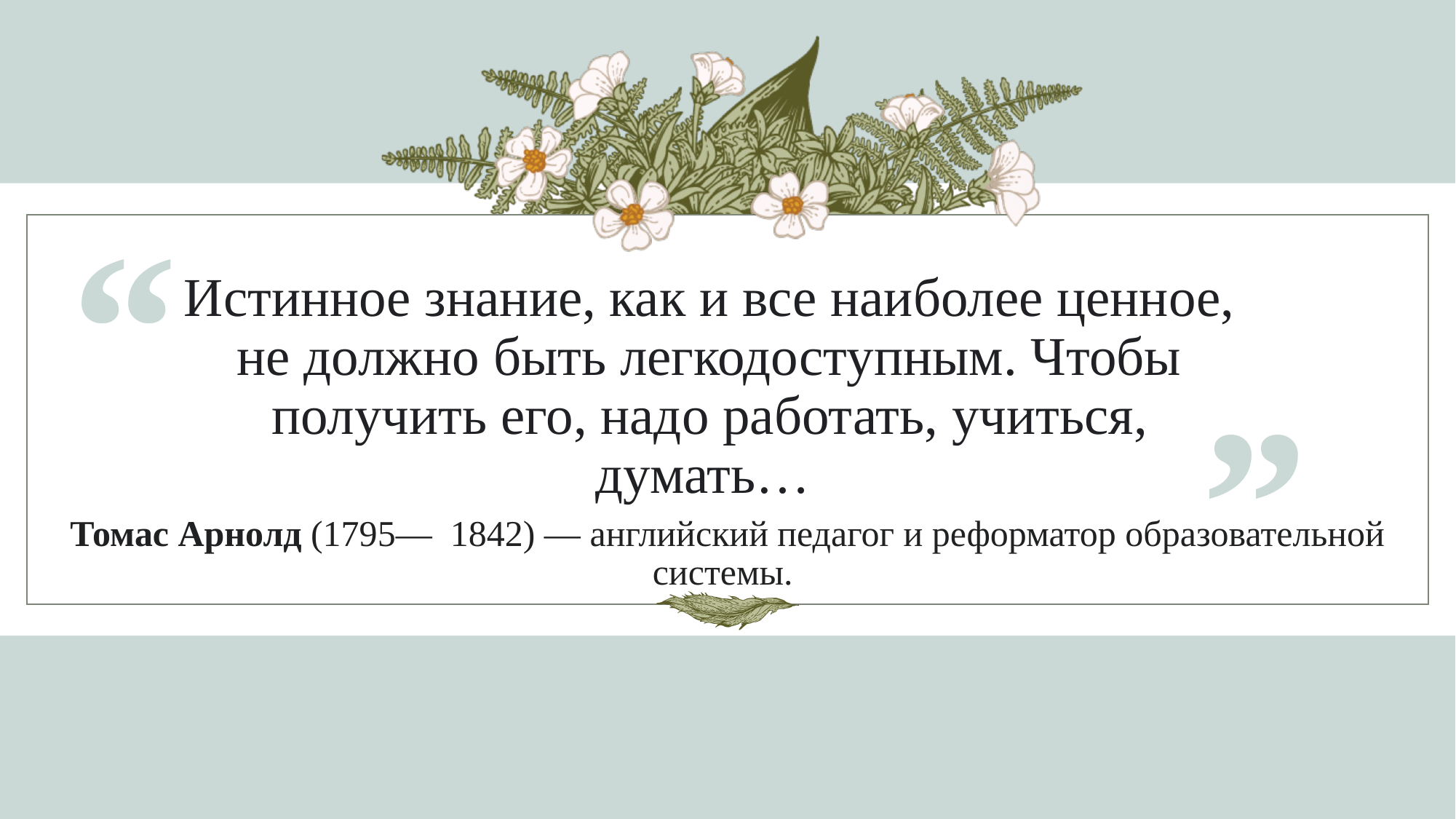

“
# Истинное знание, как и все наиболее ценное, не должно быть легкодоступным. Чтобы получить его, надо работать, учиться, думать…
”
Томас Арнолд (1795—  1842) — английский педагог и реформатор образовательной системы.